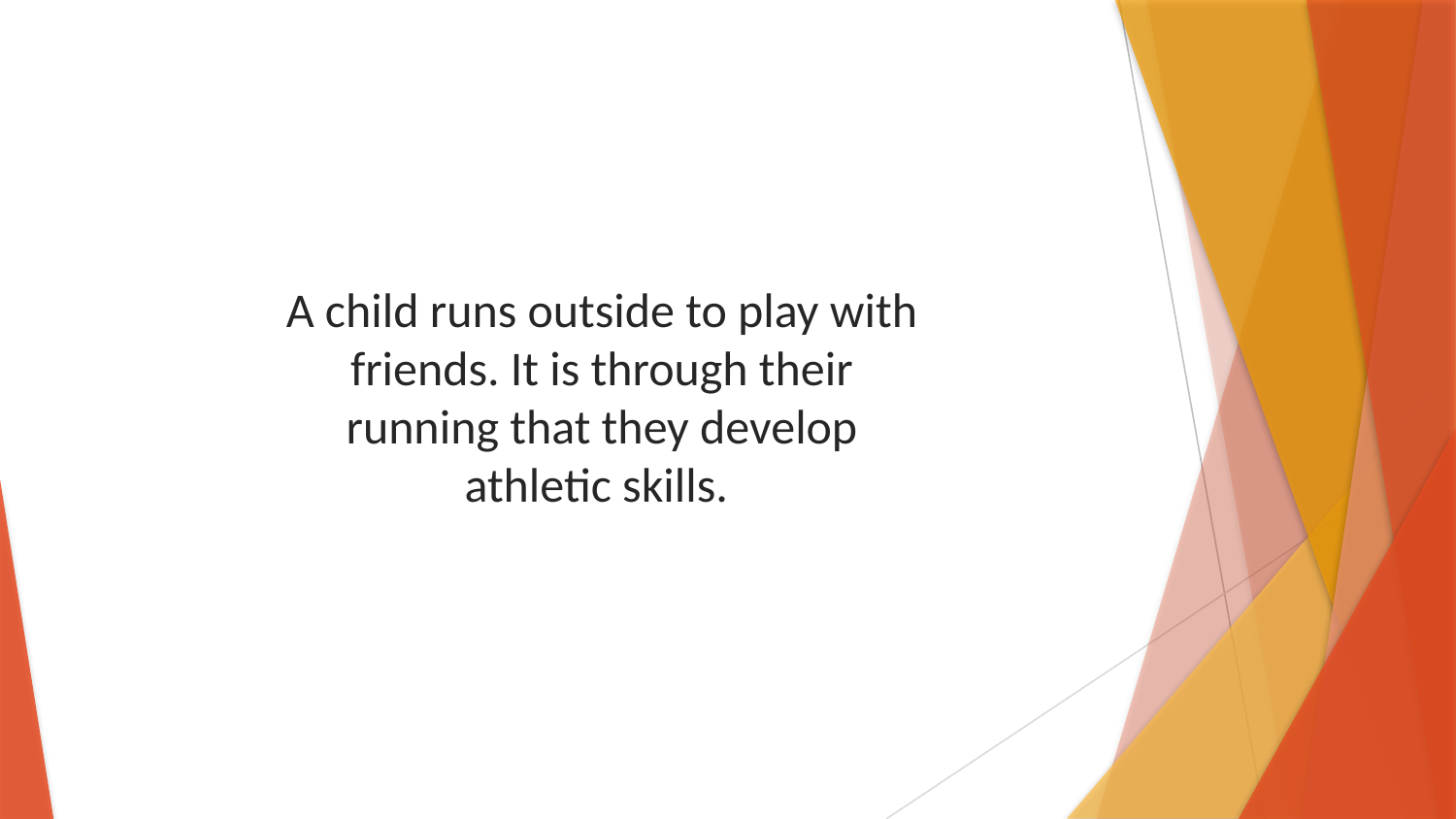

A child runs outside to play with friends. It is through their running that they develop athletic skills.